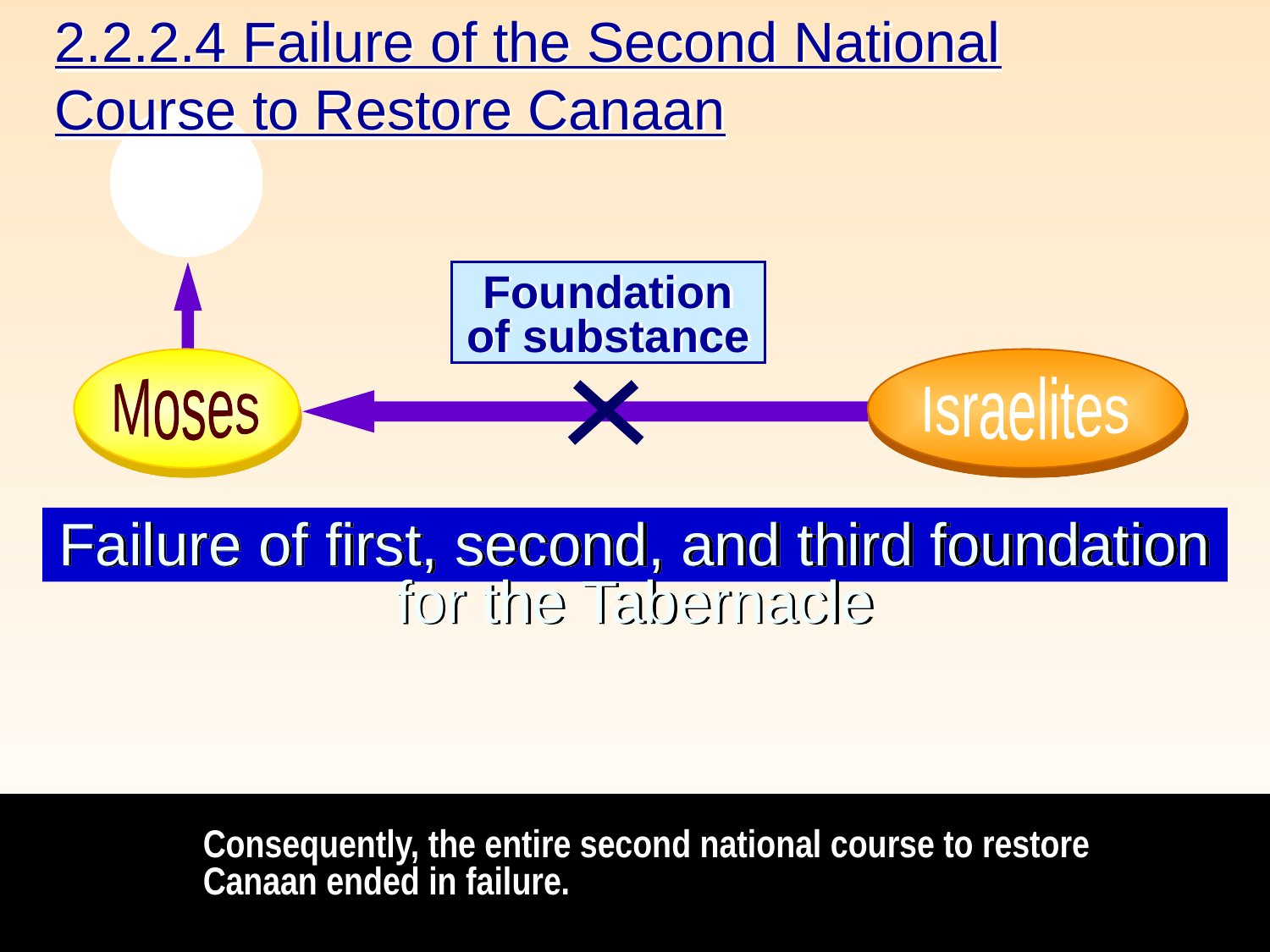

2.2.2.4 Failure of the Second National Course to Restore Canaan

God

Foundation
of substance

Moses

Israelites

Failure of first, second, and third foundation for the Tabernacle

Consequently, the entire second national course to restore Canaan ended in failure.